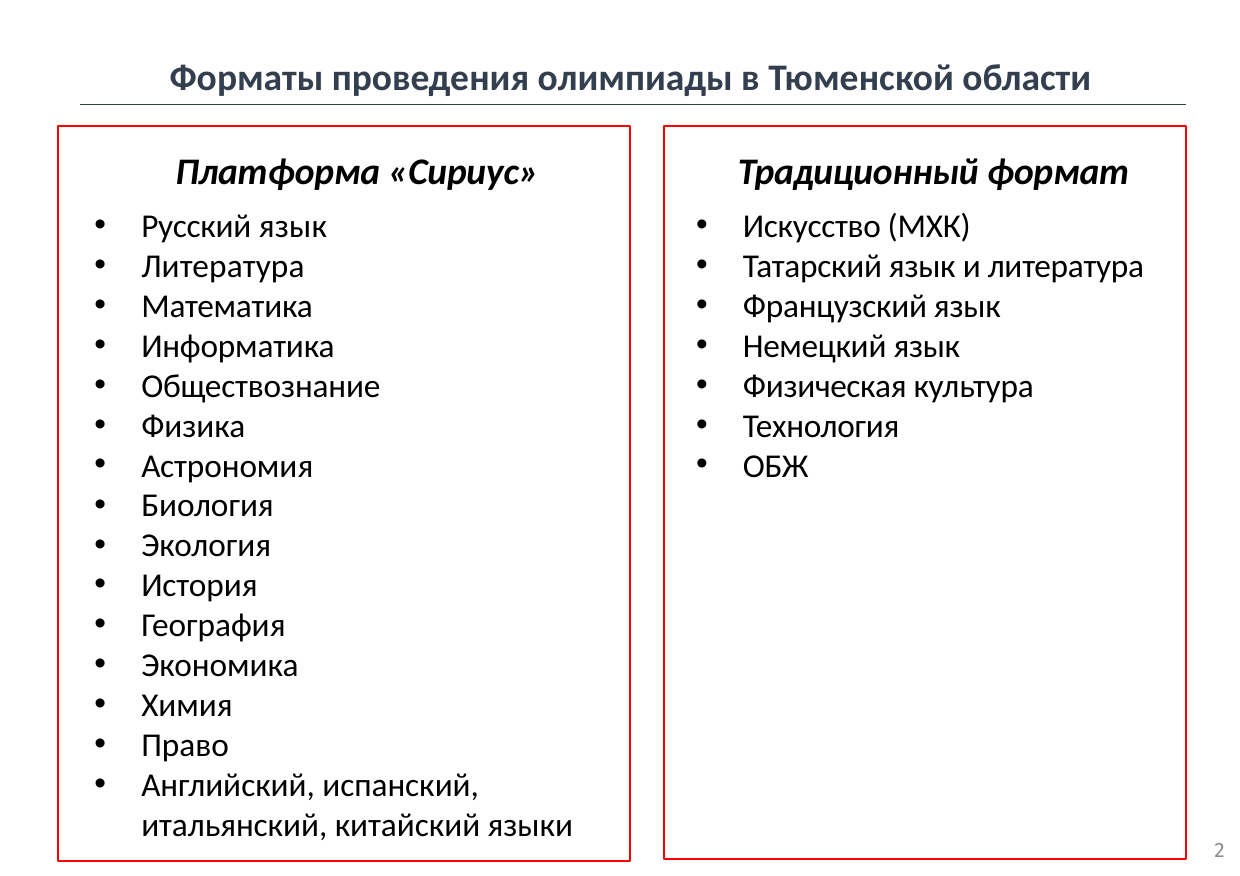

Форматы проведения олимпиады в Тюменской области

Платформа «Сириус»
Русский язык
Литература
Математика
Информатика
Обществознание
Физика
Астрономия
Биология
Экология
История
География
Экономика
Химия
Право
Английский, испанский, итальянский, китайский языки
Традиционный формат
Искусство (МХК)
Татарский язык и литература
Французский язык
Немецкий язык
Физическая культура
Технология
ОБЖ

2